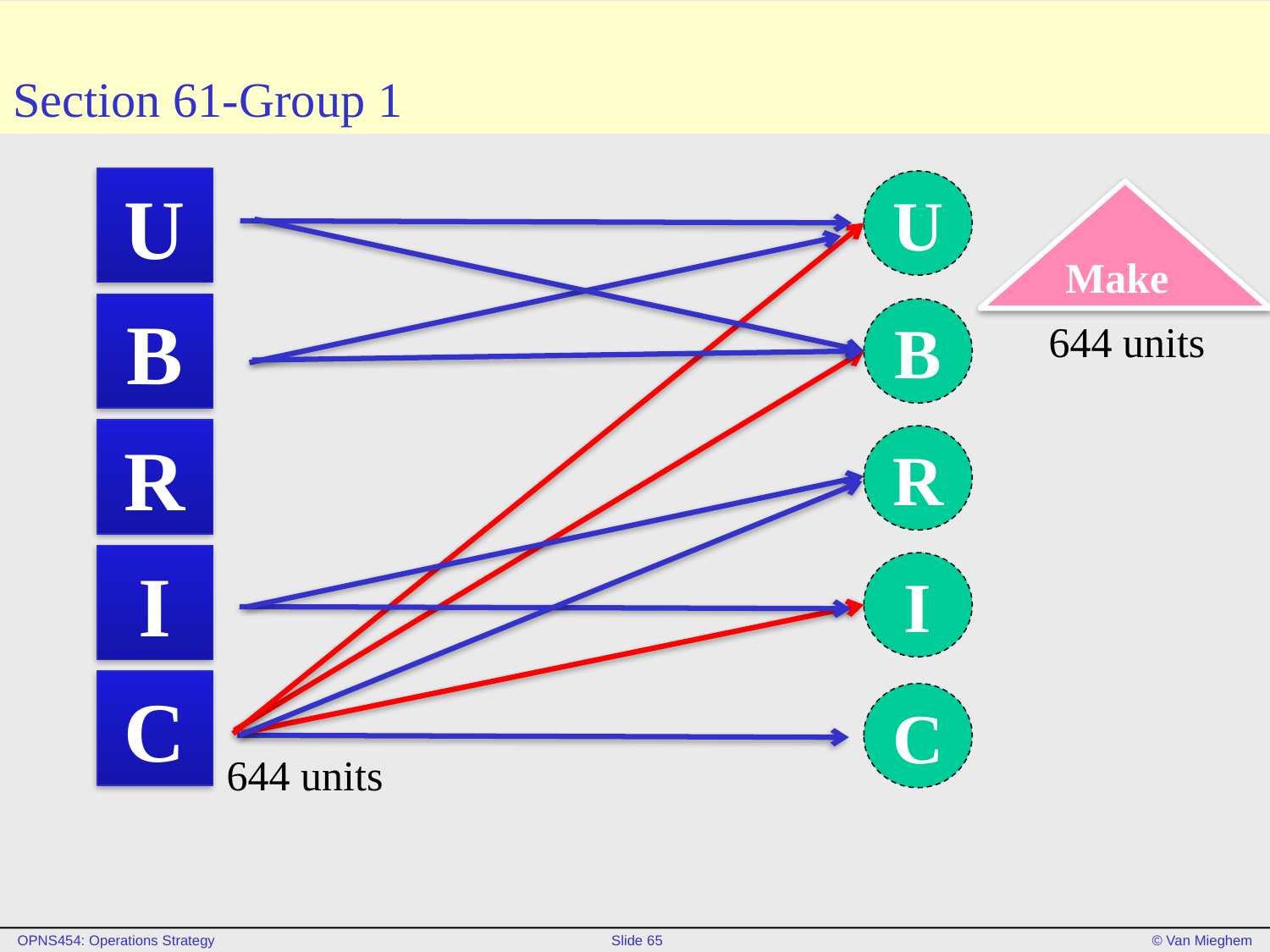

# Section 61-Group 1
U
U
Make
644 units
B
B
R
R
I
I
C
C
644 units